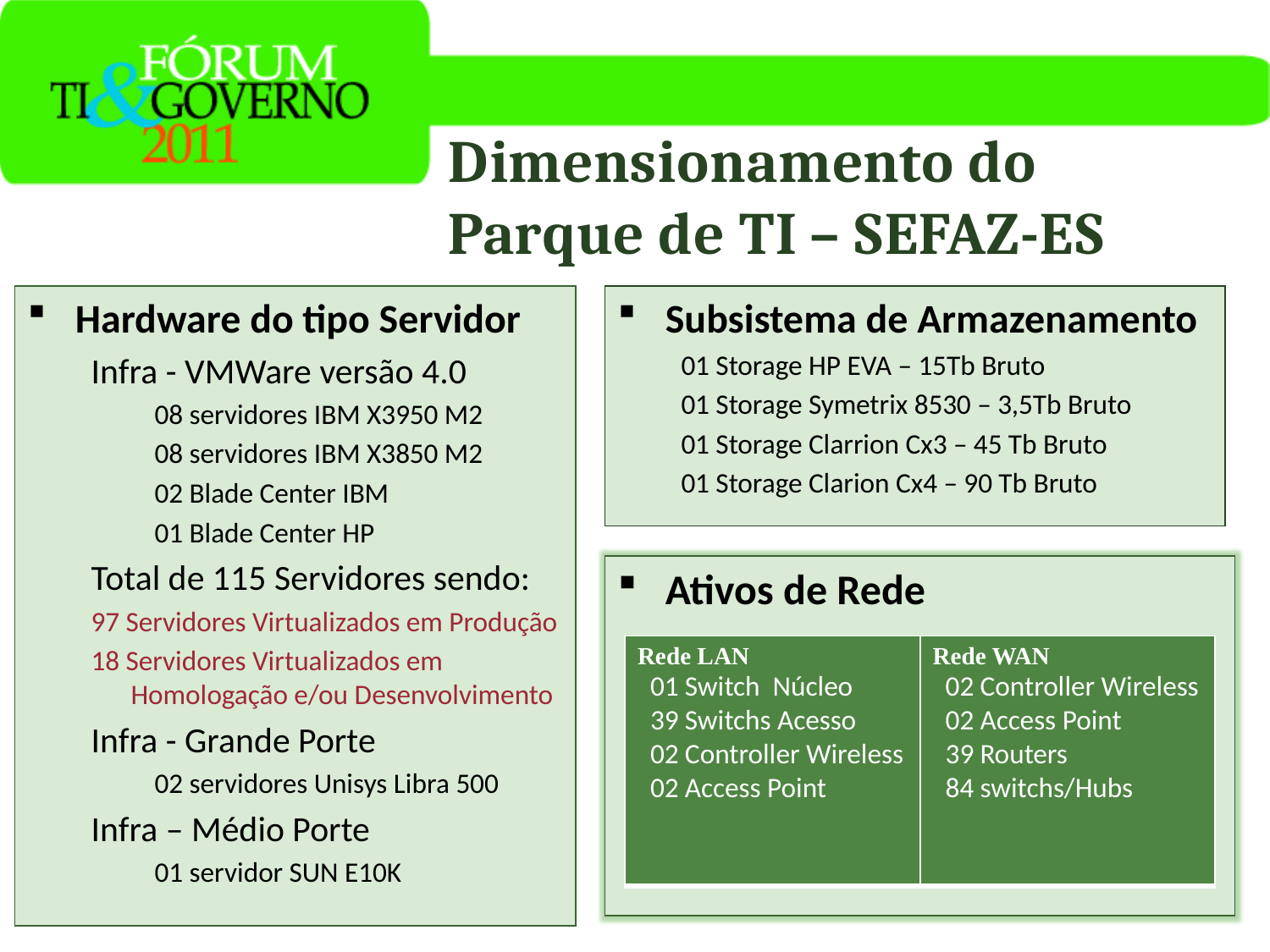

# Dimensionamento do Parque de TI – SEFAZ-ES
Subsistema de Armazenamento
01 Storage HP EVA – 15Tb Bruto
01 Storage Symetrix 8530 – 3,5Tb Bruto
01 Storage Clarrion Cx3 – 45 Tb Bruto
01 Storage Clarion Cx4 – 90 Tb Bruto

Hardware do tipo Servidor
Infra - VMWare versão 4.0
08 servidores IBM X3950 M2
08 servidores IBM X3850 M2
02 Blade Center IBM
01 Blade Center HP
Total de 115 Servidores sendo:
97 Servidores Virtualizados em Produção
18 Servidores Virtualizados em Homologação e/ou Desenvolvimento
Infra - Grande Porte
02 servidores Unisys Libra 500
Infra – Médio Porte
01 servidor SUN E10K

Ativos de Rede

| Rede LAN 01 Switch Núcleo 39 Switchs Acesso 02 Controller Wireless 02 Access Point | Rede WAN 02 Controller Wireless 02 Access Point 39 Routers 84 switchs/Hubs |
| --- | --- |